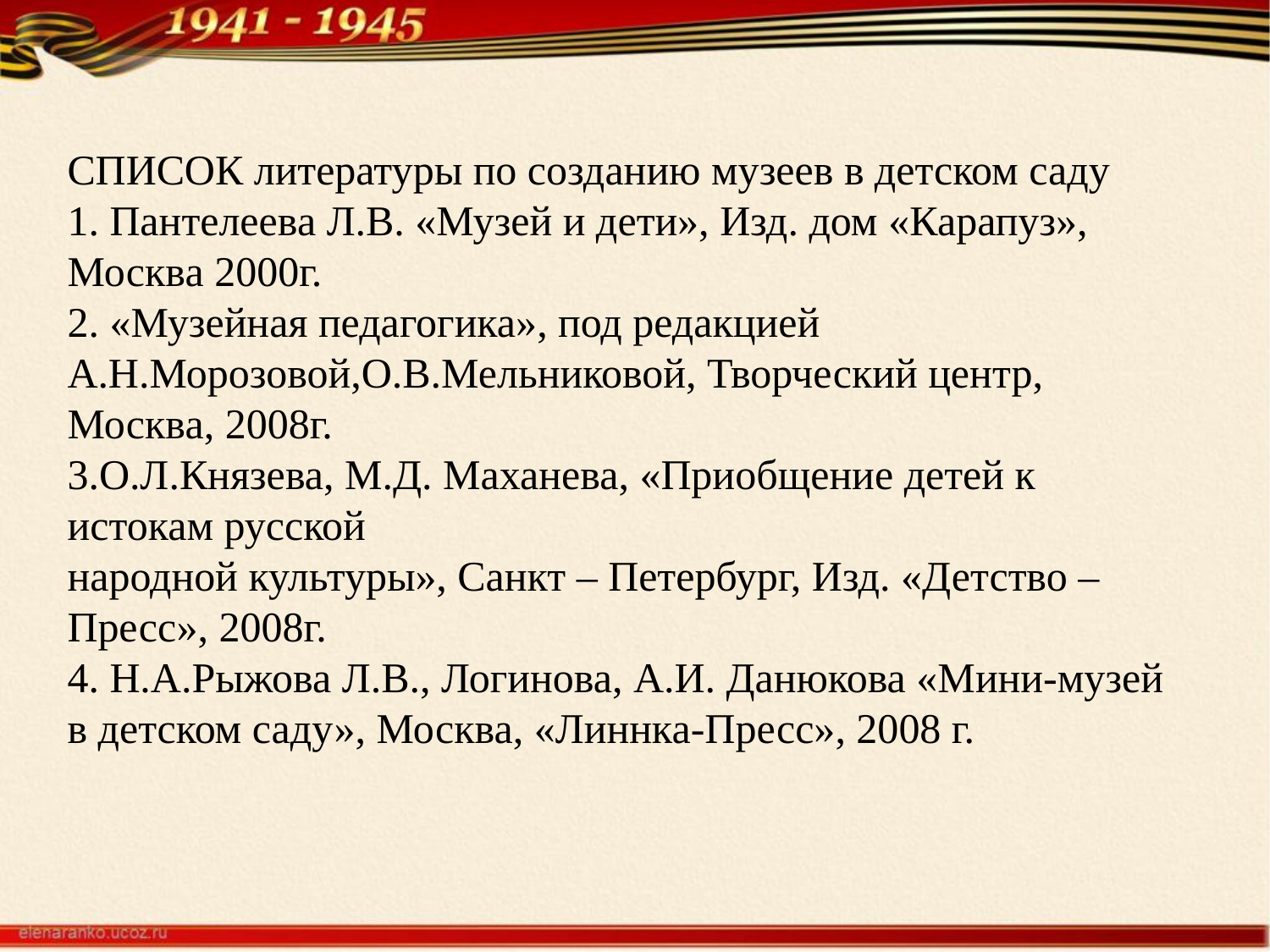

СПИСОК литературы по созданию музеев в детском саду
1. Пантелеева Л.В. «Музей и дети», Изд. дом «Карапуз», Москва 2000г.
2. «Музейная педагогика», под редакцией А.Н.Морозовой,О.В.Мельниковой, Творческий центр, Москва, 2008г.
3.О.Л.Князева, М.Д. Маханева, «Приобщение детей к истокам русской
народной культуры», Санкт – Петербург, Изд. «Детство – Пресс», 2008г.
4. Н.А.Рыжова Л.В., Логинова, А.И. Данюкова «Мини-музей в детском саду», Москва, «Линнка-Пресс», 2008 г.